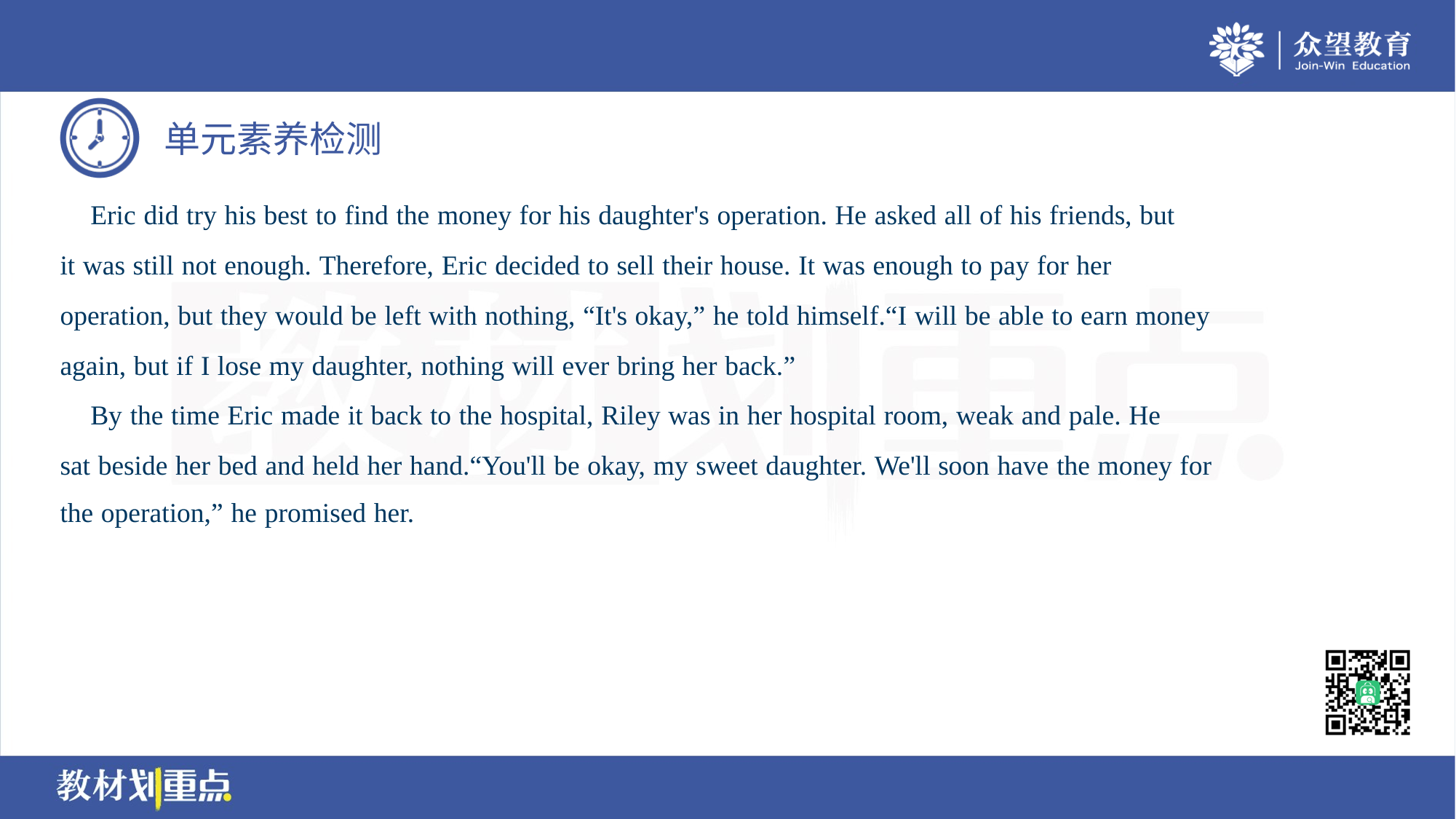

Eric did try his best to find the money for his daughter's operation. He asked all of his friends, but
it was still not enough. Therefore, Eric decided to sell their house. It was enough to pay for her
operation, but they would be left with nothing, “It's okay,” he told himself.“I will be able to earn money
again, but if I lose my daughter, nothing will ever bring her back.”
    By the time Eric made it back to the hospital, Riley was in her hospital room, weak and pale. He
sat beside her bed and held her hand.“You'll be okay, my sweet daughter. We'll soon have the money for
the operation,” he promised her.